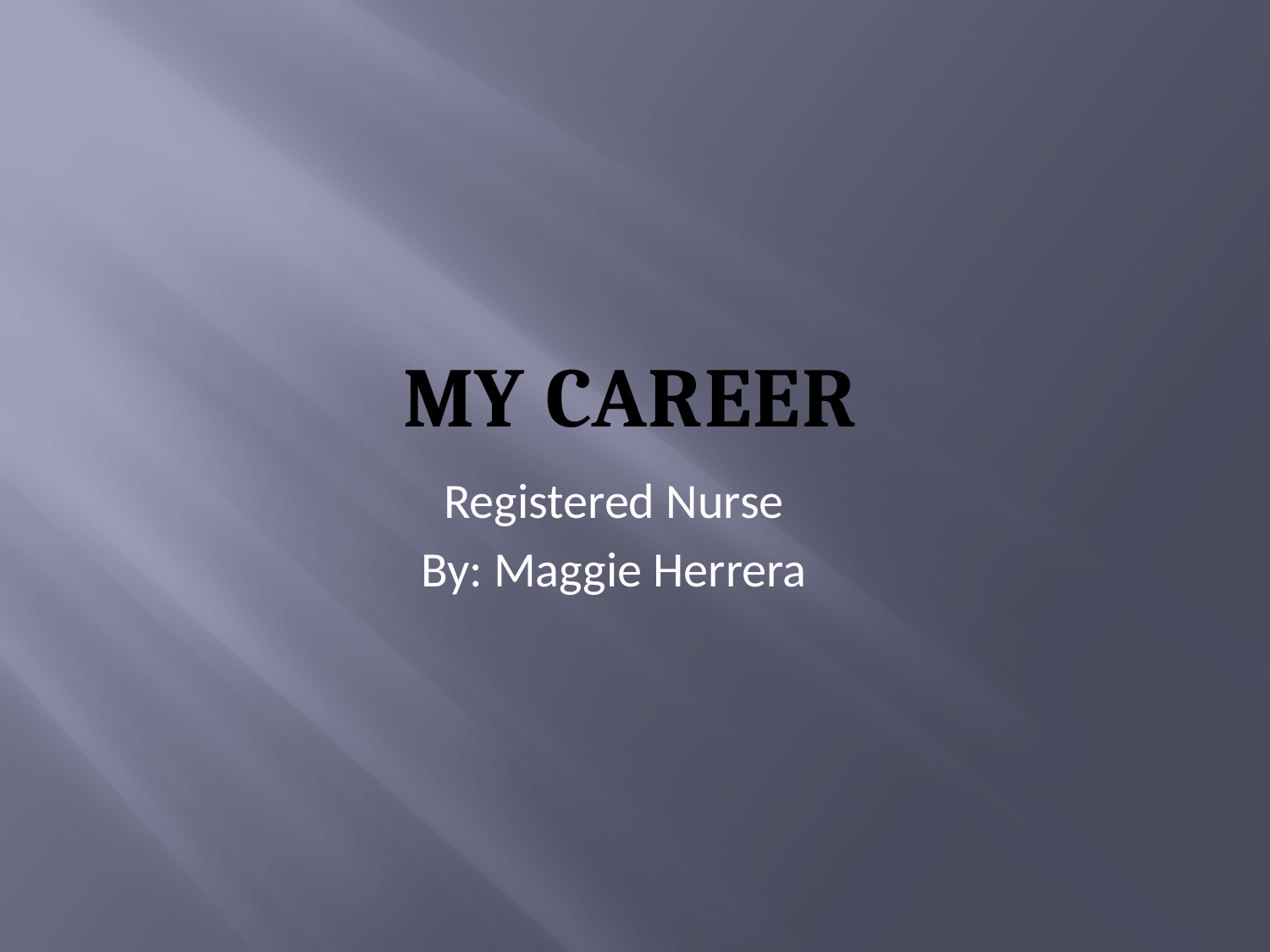

# My Career
Registered Nurse
By: Maggie Herrera